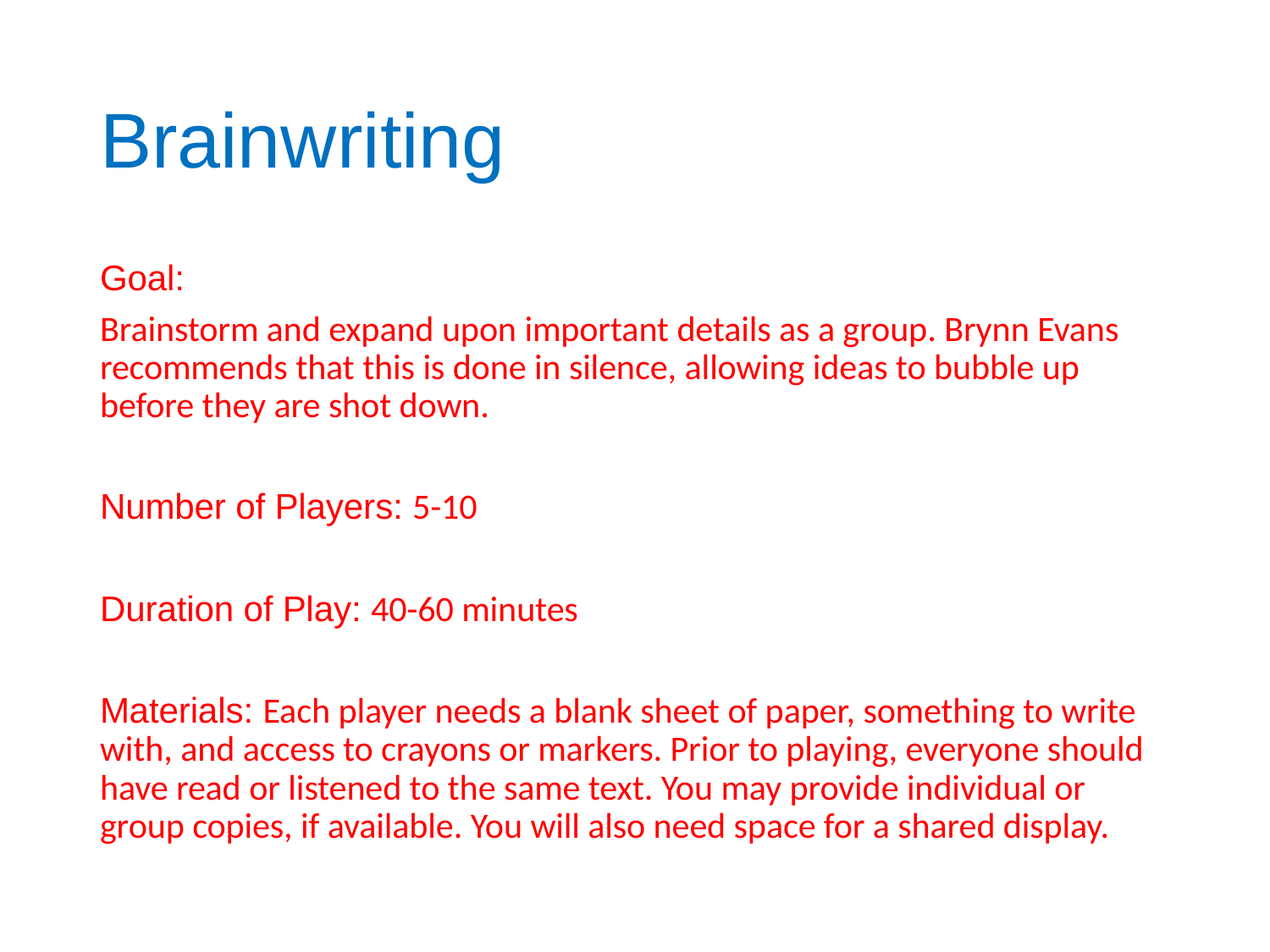

# Brainwriting
Goal:
Brainstorm and expand upon important details as a group. Brynn Evans recommends that this is done in silence, allowing ideas to bubble up before they are shot down.

Number of Players: 5-10

Duration of Play: 40-60 minutes

Materials: Each player needs a blank sheet of paper, something to write with, and access to crayons or markers. Prior to playing, everyone should have read or listened to the same text. You may provide individual or group copies, if available. You will also need space for a shared display.